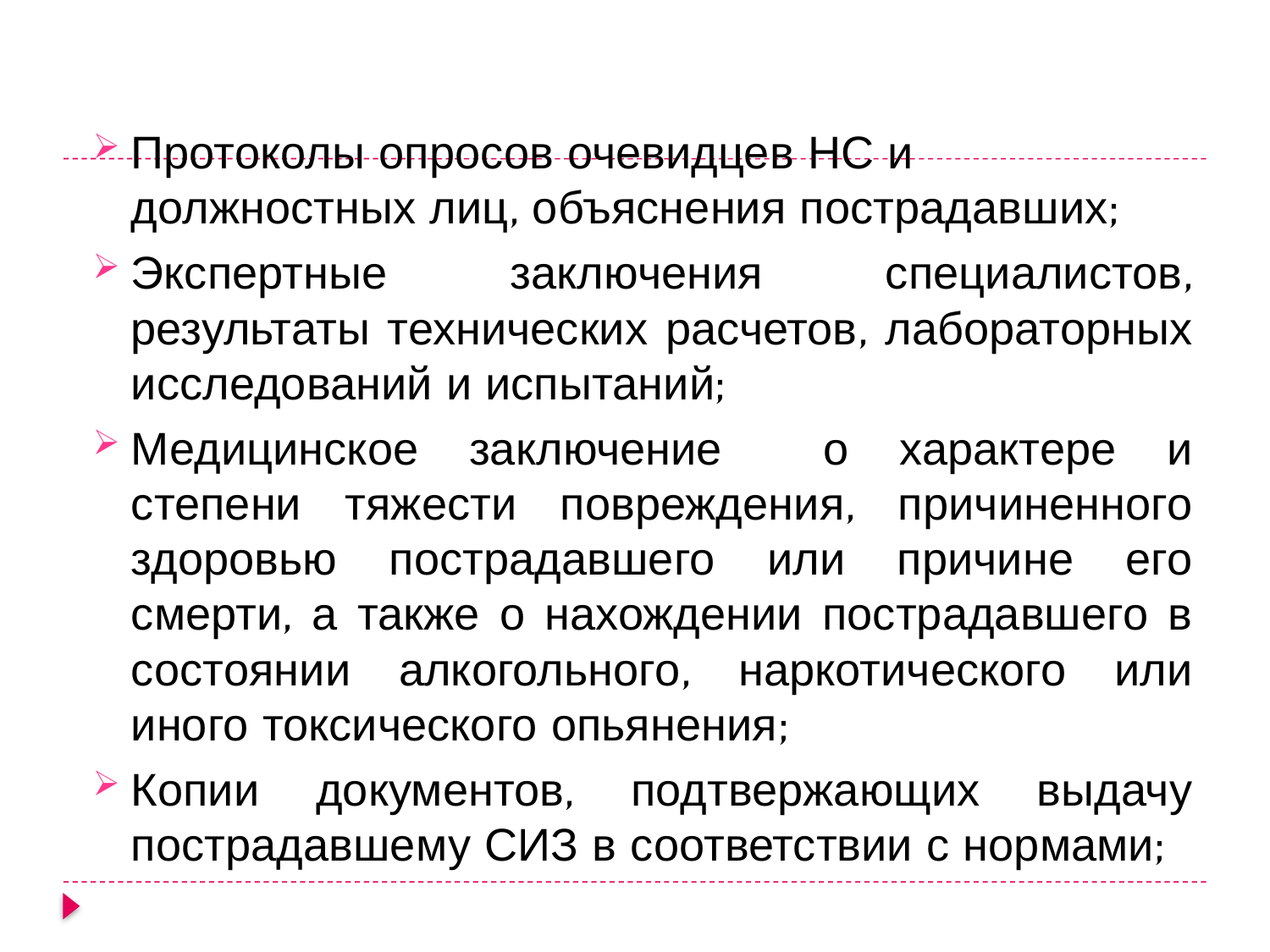

Протоколы опросов очевидцев НС и должностных лиц, объяснения пострадавших;
Экспертные заключения специалистов, результаты технических расчетов, лабораторных исследований и испытаний;
Медицинское заключение  о характере и степени тяжести повреждения, причиненного здоровью пострадавшего или причине его смерти, а также о нахождении пострадавшего в состоянии алкогольного, наркотического или иного токсического опьянения;
Копии документов, подтвержающих выдачу пострадавшему СИЗ в соответствии с нормами;